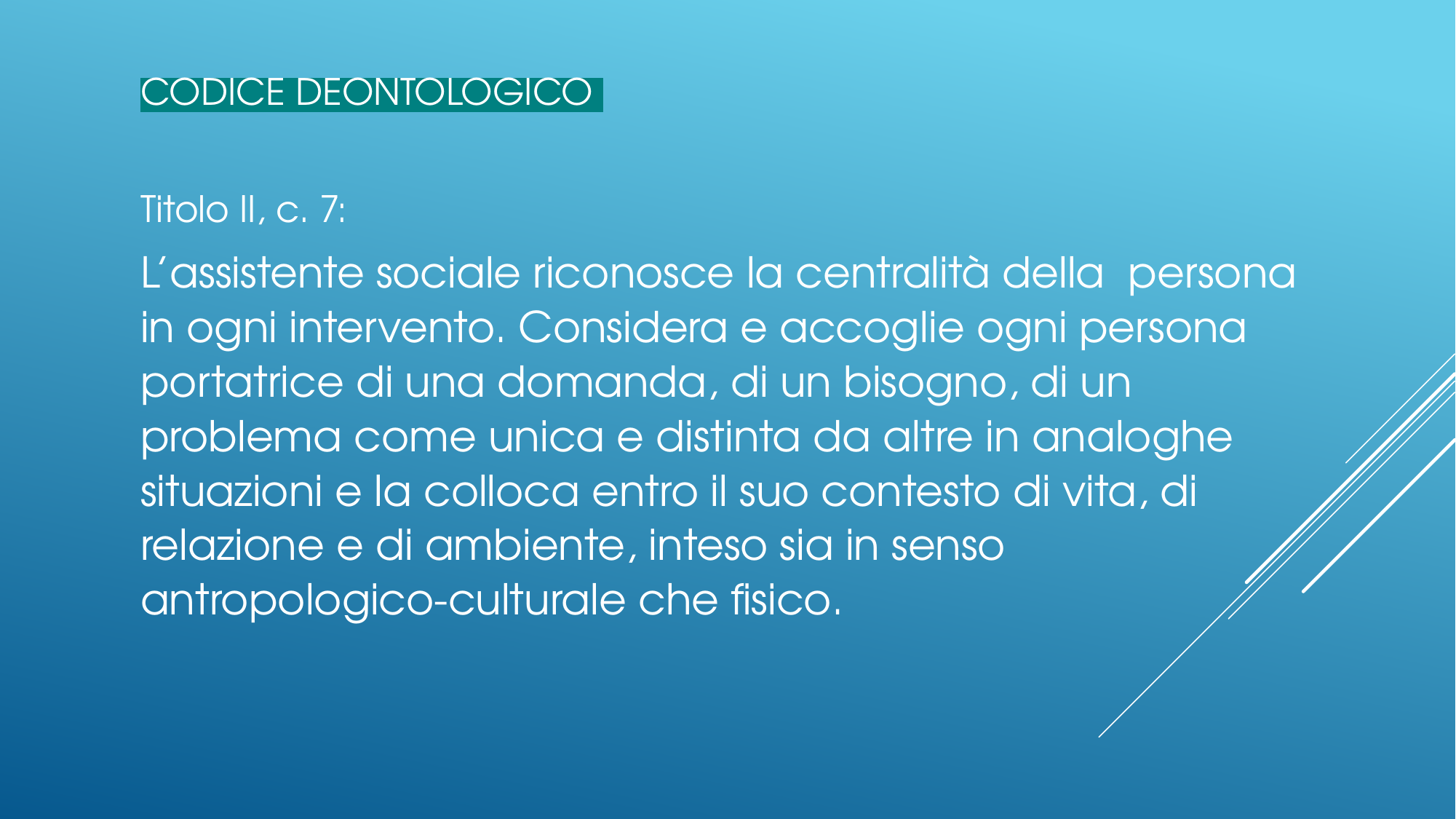

CODICE DEONTOLOGICO

Titolo II, c. 7:
L’assistente sociale riconosce la centralità della  persona in ogni intervento. Considera e accoglie ogni persona portatrice di una domanda, di un bisogno, di un problema come unica e distinta da altre in analoghe situazioni e la colloca entro il suo contesto di vita, di relazione e di ambiente, inteso sia in senso antropologico-culturale che fisico.